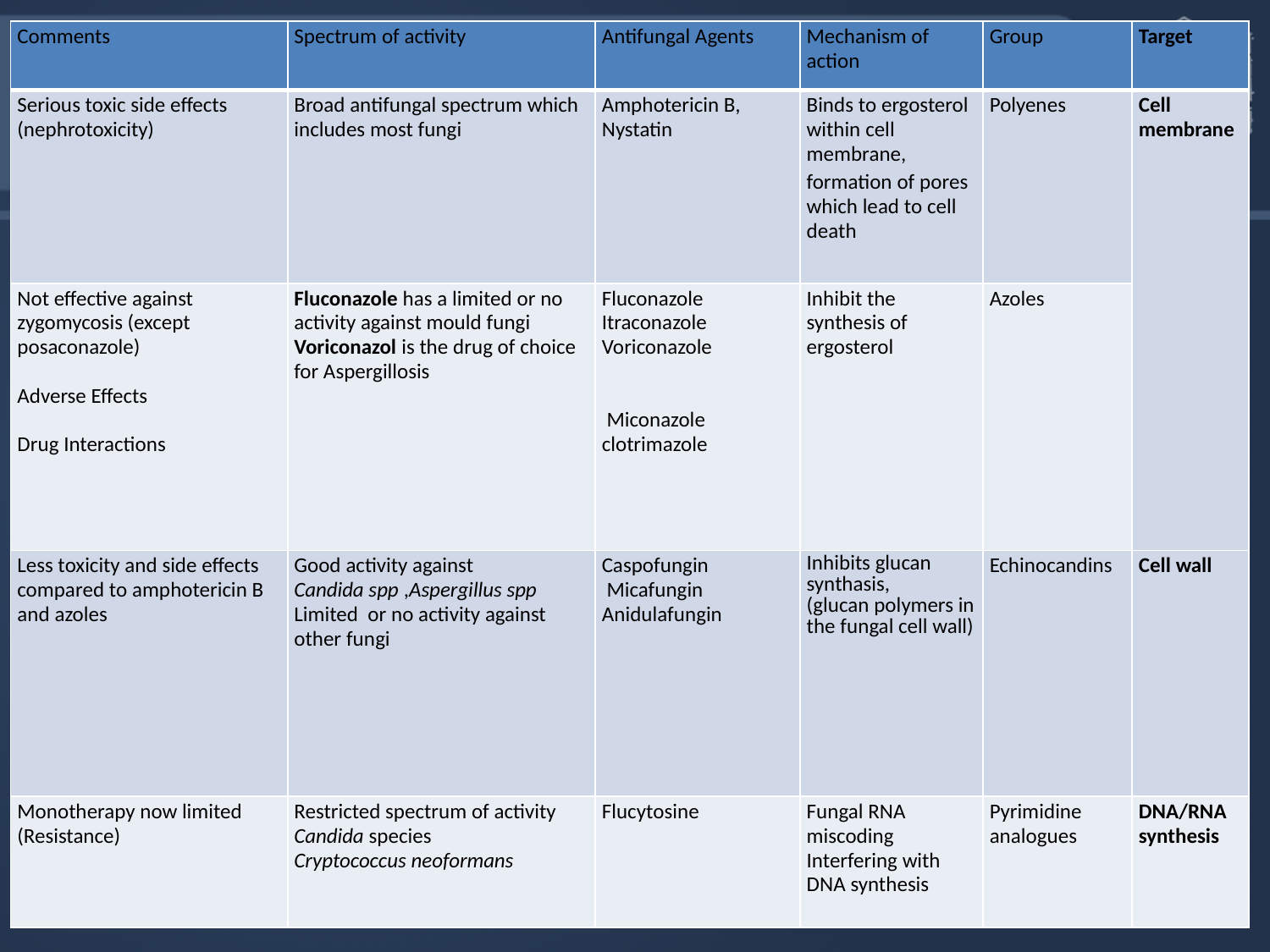

| Comments | Spectrum of activity | Antifungal Agents | Mechanism of action | Group | Target |
| --- | --- | --- | --- | --- | --- |
| Serious toxic side effects (nephrotoxicity) | Broad antifungal spectrum which includes most fungi | Amphotericin B, Nystatin | Binds to ergosterol within cell membrane, formation of pores which lead to cell death | Polyenes | Cell membrane |
| Not effective against zygomycosis (except posaconazole) Adverse Effects Drug Interactions | Fluconazole has a limited or no activity against mould fungi Voriconazol is the drug of choice for Aspergillosis | Fluconazole Itraconazole Voriconazole Miconazole clotrimazole | Inhibit the synthesis of ergosterol | Azoles |  |
| Less toxicity and side effects compared to amphotericin B and azoles | Good activity against Candida spp ,Aspergillus spp Limited or no activity against other fungi | Caspofungin Micafungin Anidulafungin | Inhibits glucan synthasis, (glucan polymers in the fungal cell wall) | Echinocandins | Cell wall |
| Monotherapy now limited (Resistance) | Restricted spectrum of activity Candida species Cryptococcus neoformans | Flucytosine | Fungal RNA miscoding Interfering with DNA synthesis | Pyrimidine analogues | DNA/RNA synthesis |